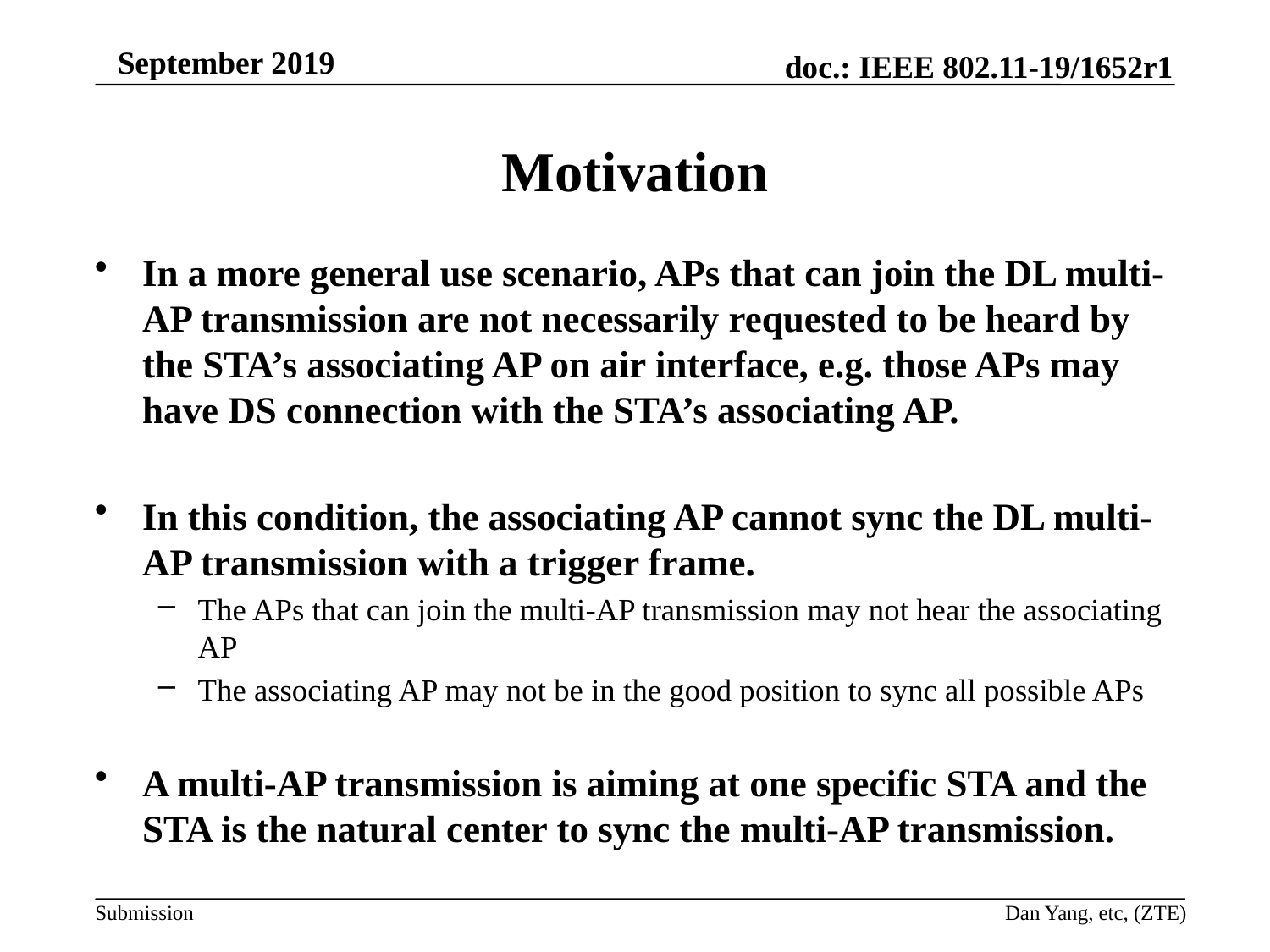

# Motivation
In a more general use scenario, APs that can join the DL multi-AP transmission are not necessarily requested to be heard by the STA’s associating AP on air interface, e.g. those APs may have DS connection with the STA’s associating AP.

In this condition, the associating AP cannot sync the DL multi-AP transmission with a trigger frame.
The APs that can join the multi-AP transmission may not hear the associating AP
The associating AP may not be in the good position to sync all possible APs

A multi-AP transmission is aiming at one specific STA and the STA is the natural center to sync the multi-AP transmission.

4
Dan Yang, etc, (ZTE)